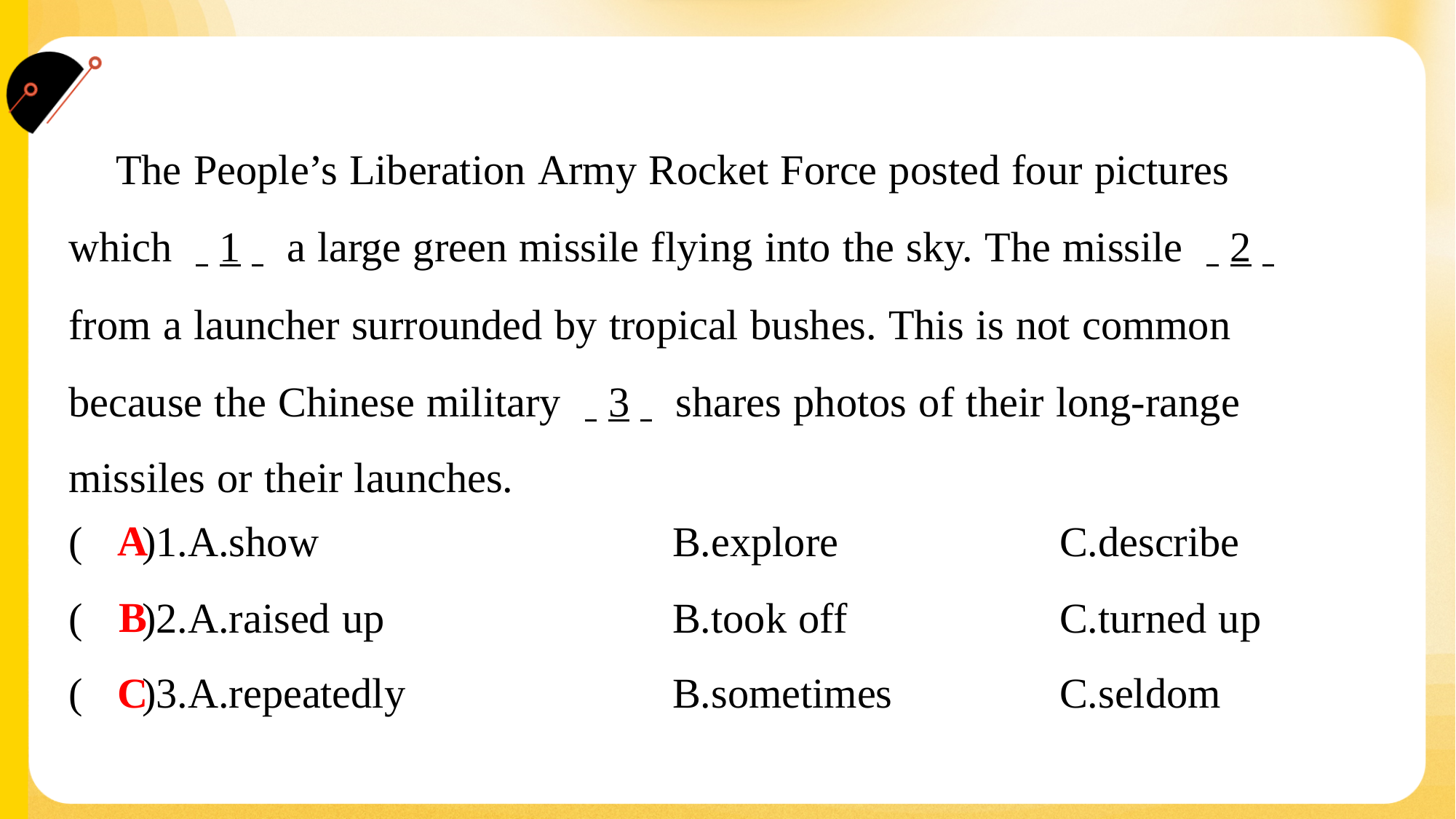

The People’s Liberation Army Rocket Force posted four pictures
which . .1. . a large green missile flying into the sky. The missile . .2. .
from a launcher surrounded by tropical bushes. This is not common
because the Chinese military . .3. . shares photos of their long-range
missiles or their launches.#2
A
(     )1.A.show	B.explore	C.describe
B
(     )2.A.raised up	B.took off	C.turned up
C
(     )3.A.repeatedly	B.sometimes	C.seldom